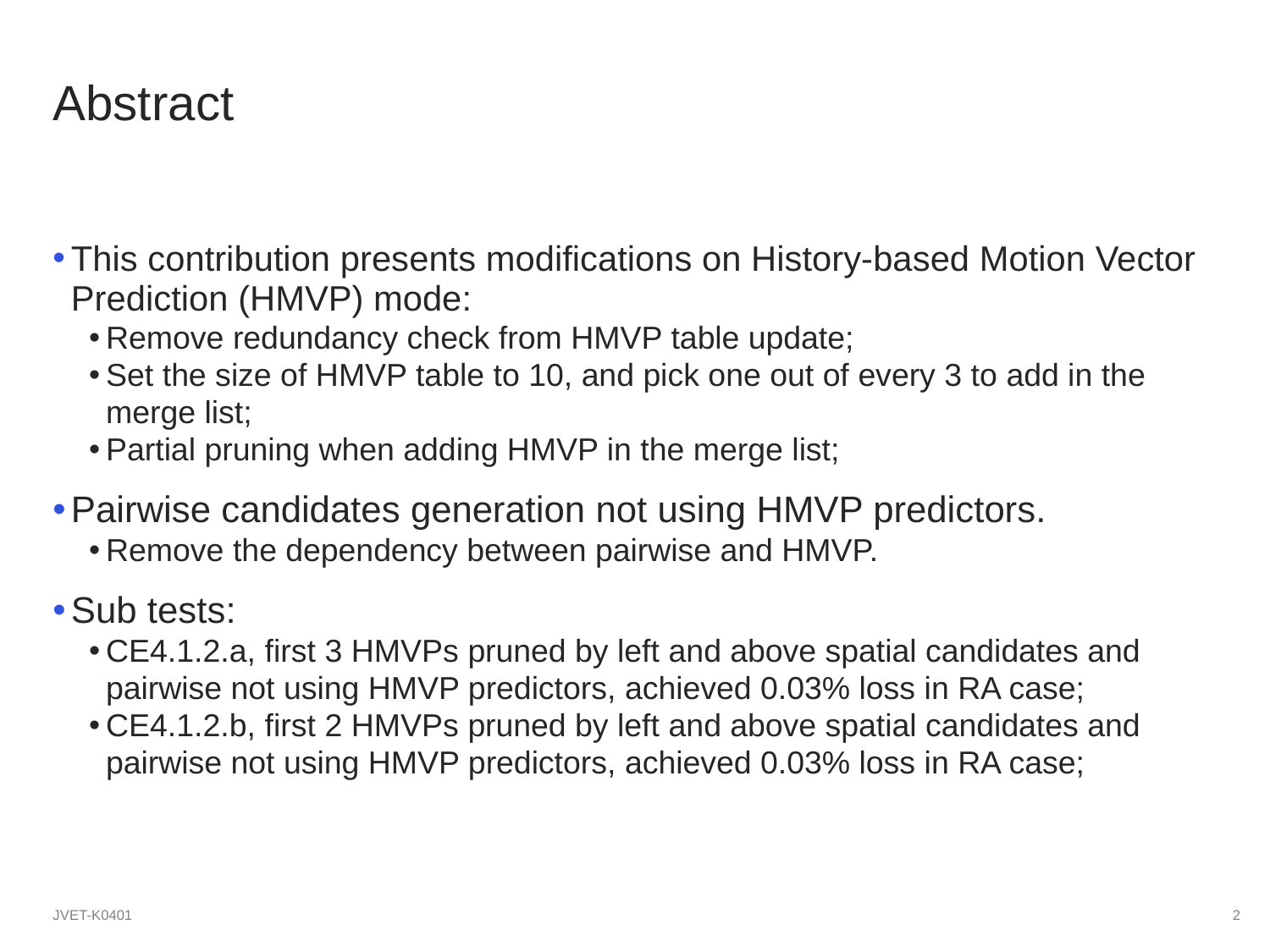

# Abstract
This contribution presents modifications on History-based Motion Vector Prediction (HMVP) mode:
Remove redundancy check from HMVP table update;
Set the size of HMVP table to 10, and pick one out of every 3 to add in the merge list;
Partial pruning when adding HMVP in the merge list;
Pairwise candidates generation not using HMVP predictors.
Remove the dependency between pairwise and HMVP.
Sub tests:
CE4.1.2.a, first 3 HMVPs pruned by left and above spatial candidates and pairwise not using HMVP predictors, achieved 0.03% loss in RA case;
CE4.1.2.b, first 2 HMVPs pruned by left and above spatial candidates and pairwise not using HMVP predictors, achieved 0.03% loss in RA case;

JVET-K0401